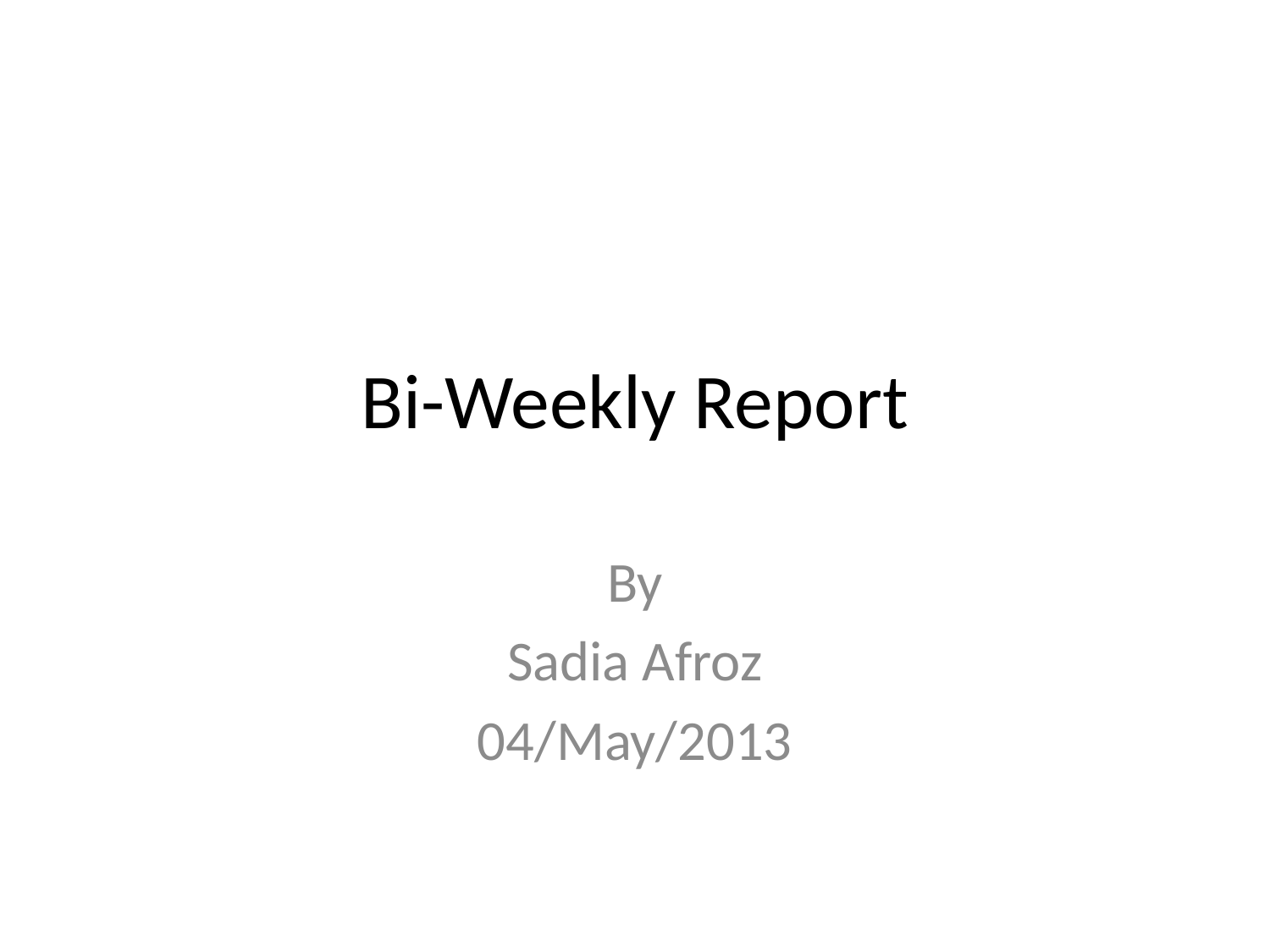

# Bi-Weekly Report
By
Sadia Afroz
04/May/2013